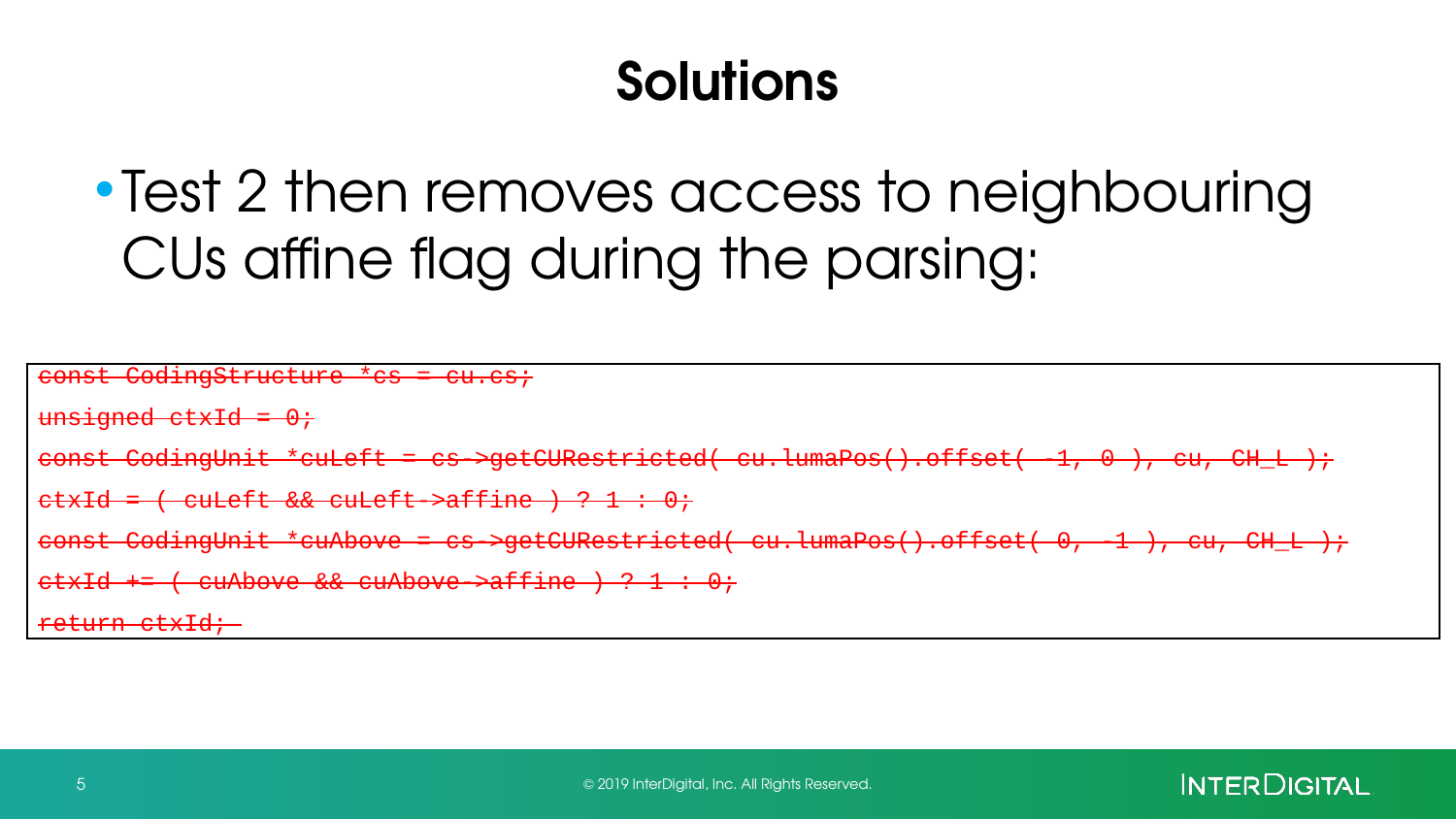

# Solutions
Test 2 then removes access to neighbouring CUs affine flag during the parsing:
| const CodingStructure \*cs = cu.cs; unsigned ctxId = 0; const CodingUnit \*cuLeft = cs->getCURestricted( cu.lumaPos().offset( -1, 0 ), cu, CH\_L ); ctxId = ( cuLeft && cuLeft->affine ) ? 1 : 0; const CodingUnit \*cuAbove = cs->getCURestricted( cu.lumaPos().offset( 0, -1 ), cu, CH\_L ); ctxId += ( cuAbove && cuAbove->affine ) ? 1 : 0; return ctxId; |
| --- |
5
© 2019 InterDigital, Inc. All Rights Reserved.